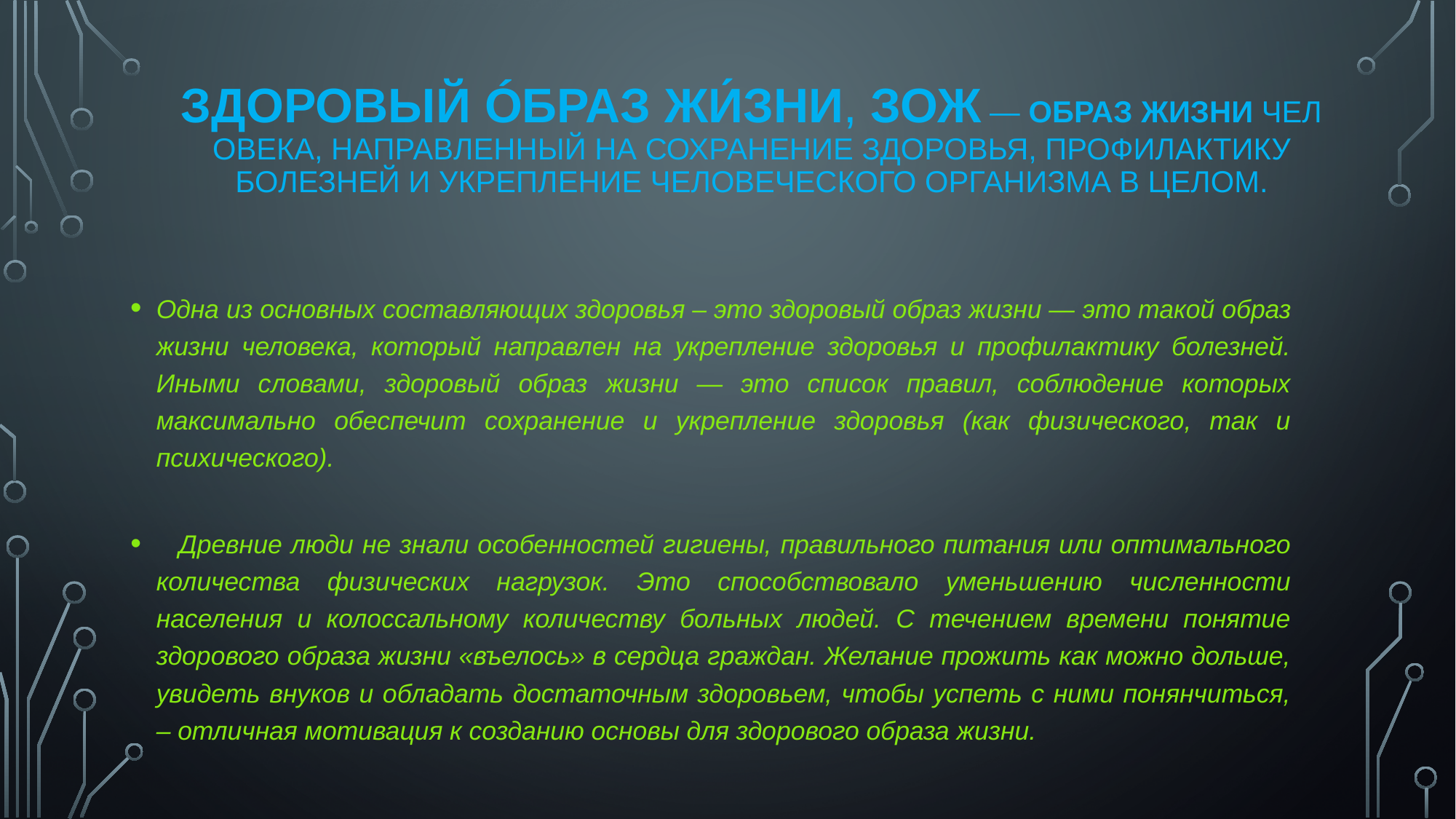

# Здоровый óбраз жи́зни, ЗОЖ — образ жизни человека, направленный на сохранение здоровья, профилактику болезней и укрепление человеческого организма в целом.
Одна из основных составляющих здоровья – это здоровый образ жизни — это такой образ жизни человека, который направлен на укрепление здоровья и профилактику болезней. Иными словами, здоровый образ жизни — это список правил, соблюдение которых максимально обеспечит сохранение и укрепление здоровья (как физического, так и психического).

   Древние люди не знали особенностей гигиены, правильного питания или оптимального количества физических нагрузок. Это способствовало уменьшению численности населения и колоссальному количеству больных людей. С течением времени понятие здорового образа жизни «въелось» в сердца граждан. Желание прожить как можно дольше, увидеть внуков и обладать достаточным здоровьем, чтобы успеть с ними понянчиться, – отличная мотивация к созданию основы для здорового образа жизни.